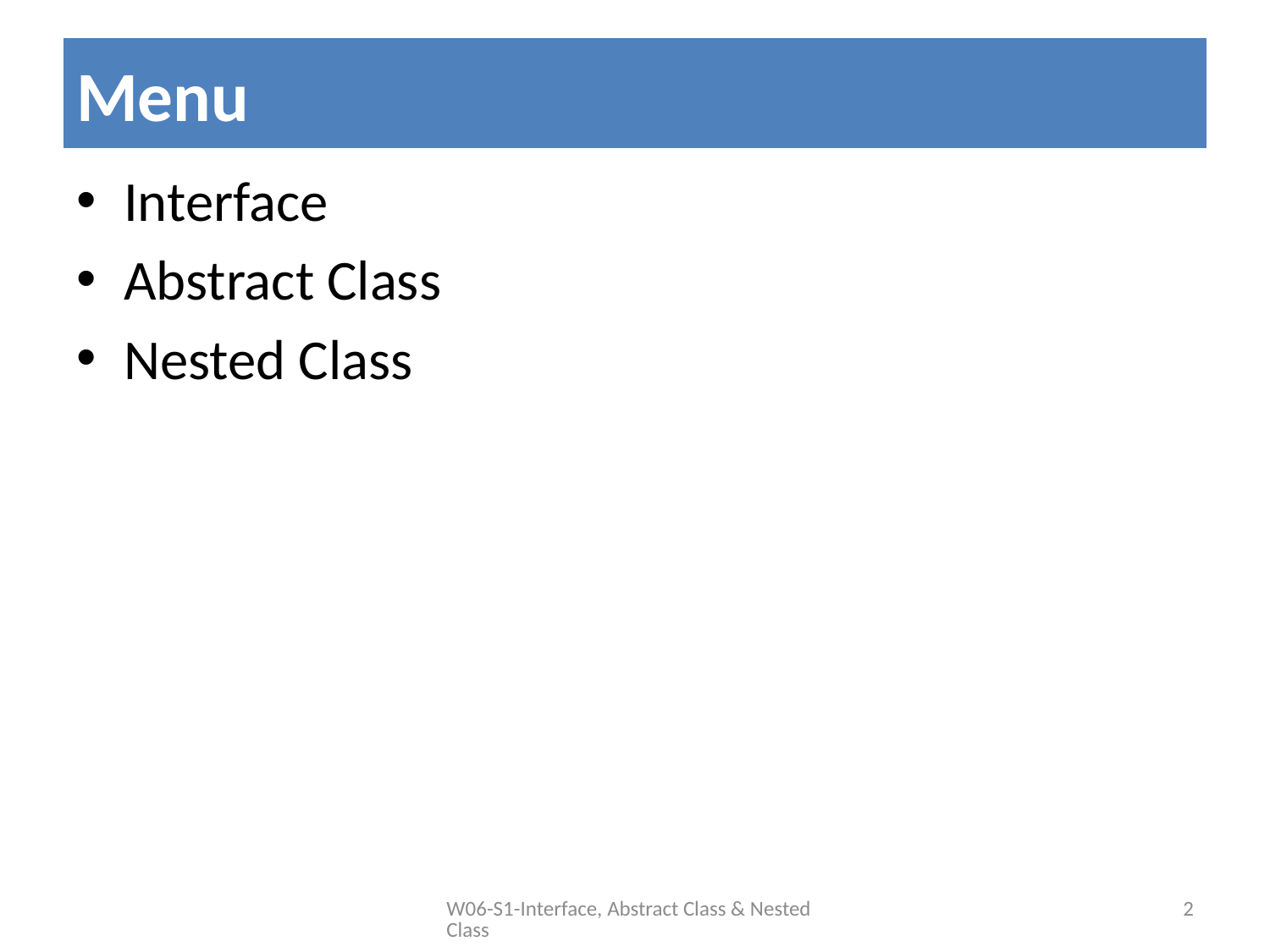

# Menu
Interface
Abstract Class
Nested Class
W06-S1-Interface, Abstract Class & Nested Class
2